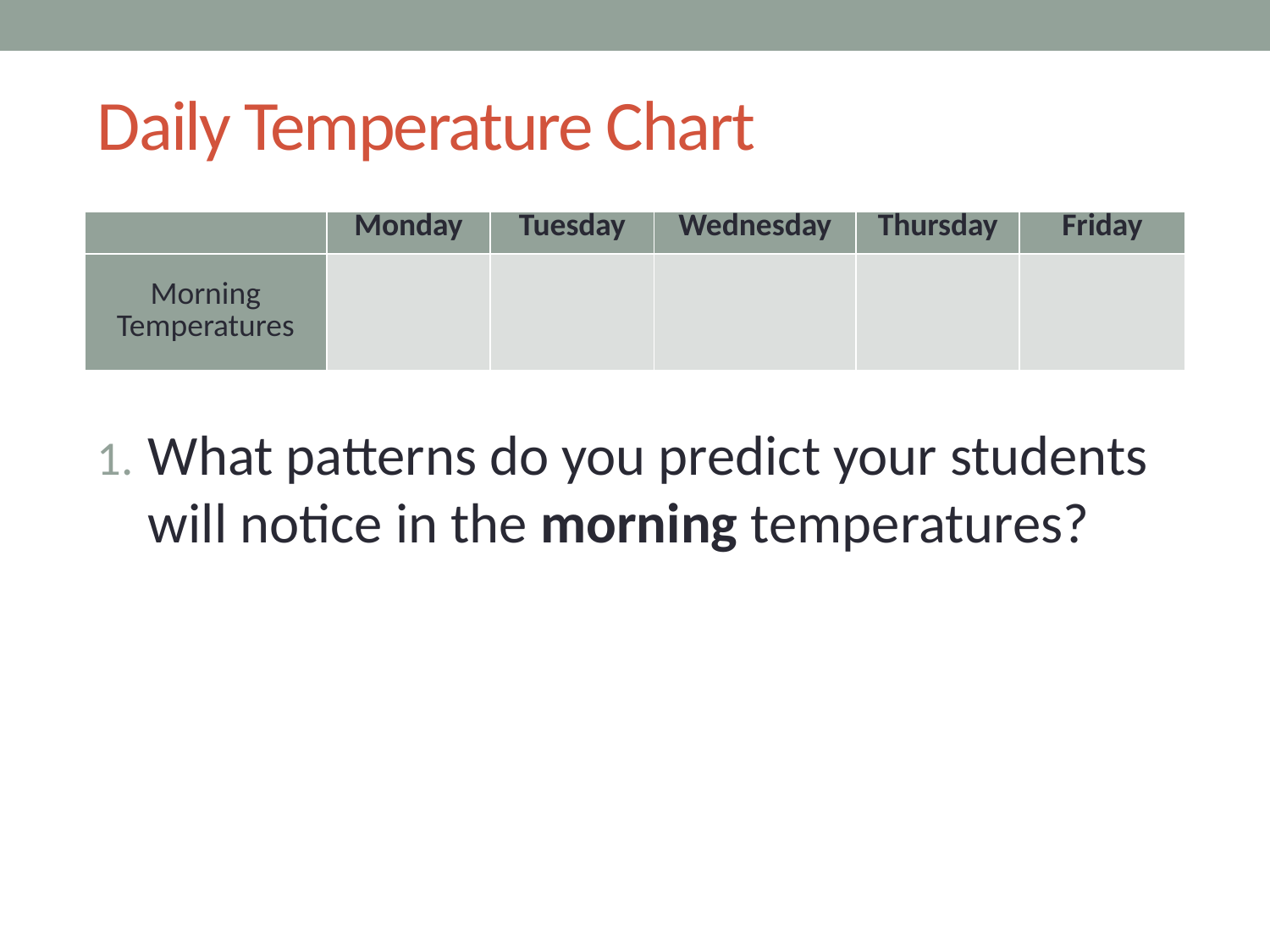

# Daily Temperature Chart
|  | Monday | Tuesday | Wednesday | Thursday | Friday |
| --- | --- | --- | --- | --- | --- |
| Morning Temperatures |  |  |  |  |  |
What patterns do you predict your students will notice in the morning temperatures?